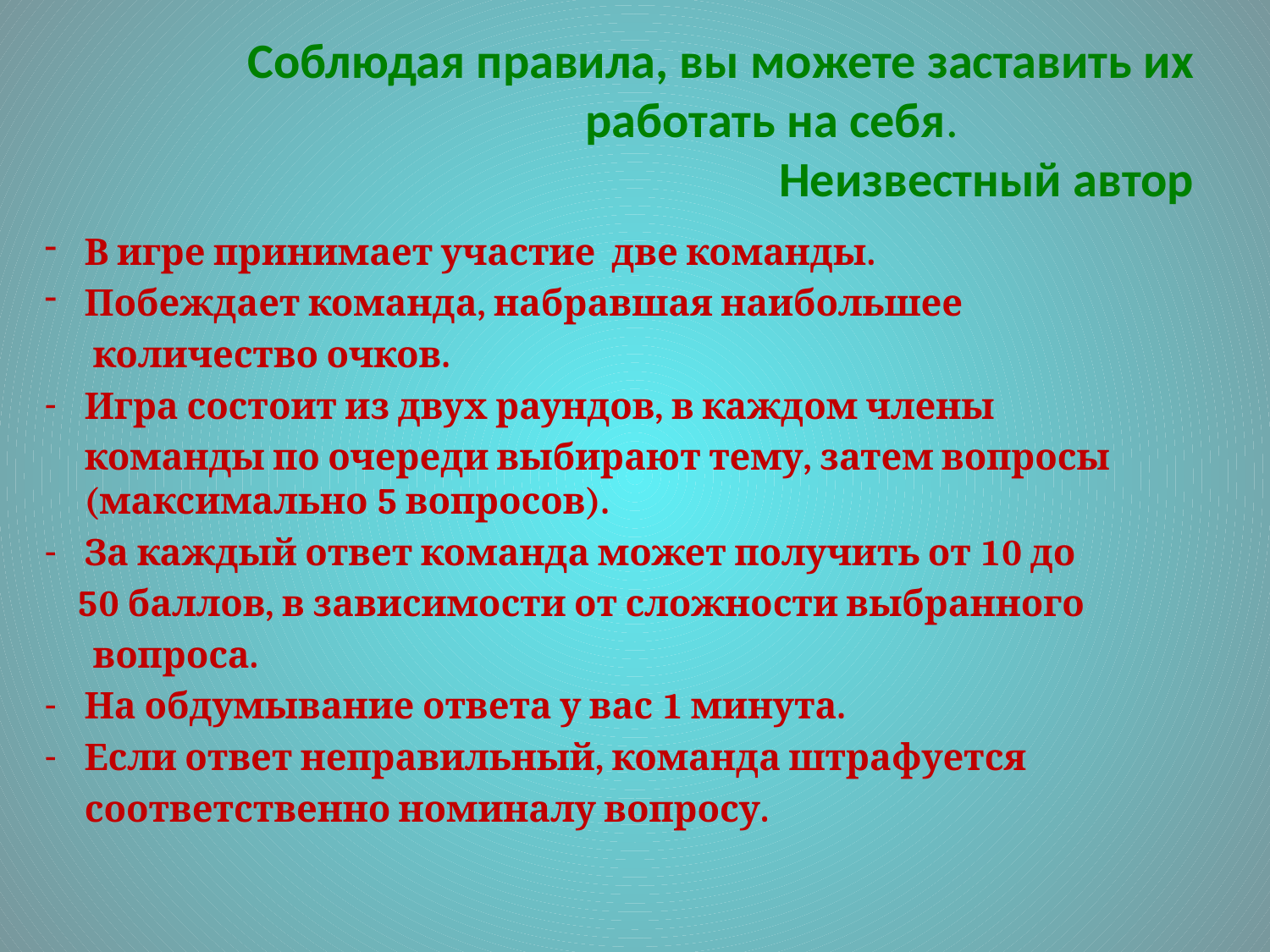

# Соблюдая правила, вы можете заставить их работать на себя. Неизвестный автор
В игре принимает участие  две команды.
Побеждает команда, набравшая наибольшее
      количество очков.
Игра состоит из двух раундов, в каждом члены
     команды по очереди выбирают тему, затем вопросы (максимально 5 вопросов).
За каждый ответ команда может получить от 10 до
    50 баллов, в зависимости от сложности выбранного
      вопроса.
На обдумывание ответа у вас 1 минута.
Если ответ неправильный, команда штрафуется
     соответственно номиналу вопросу.